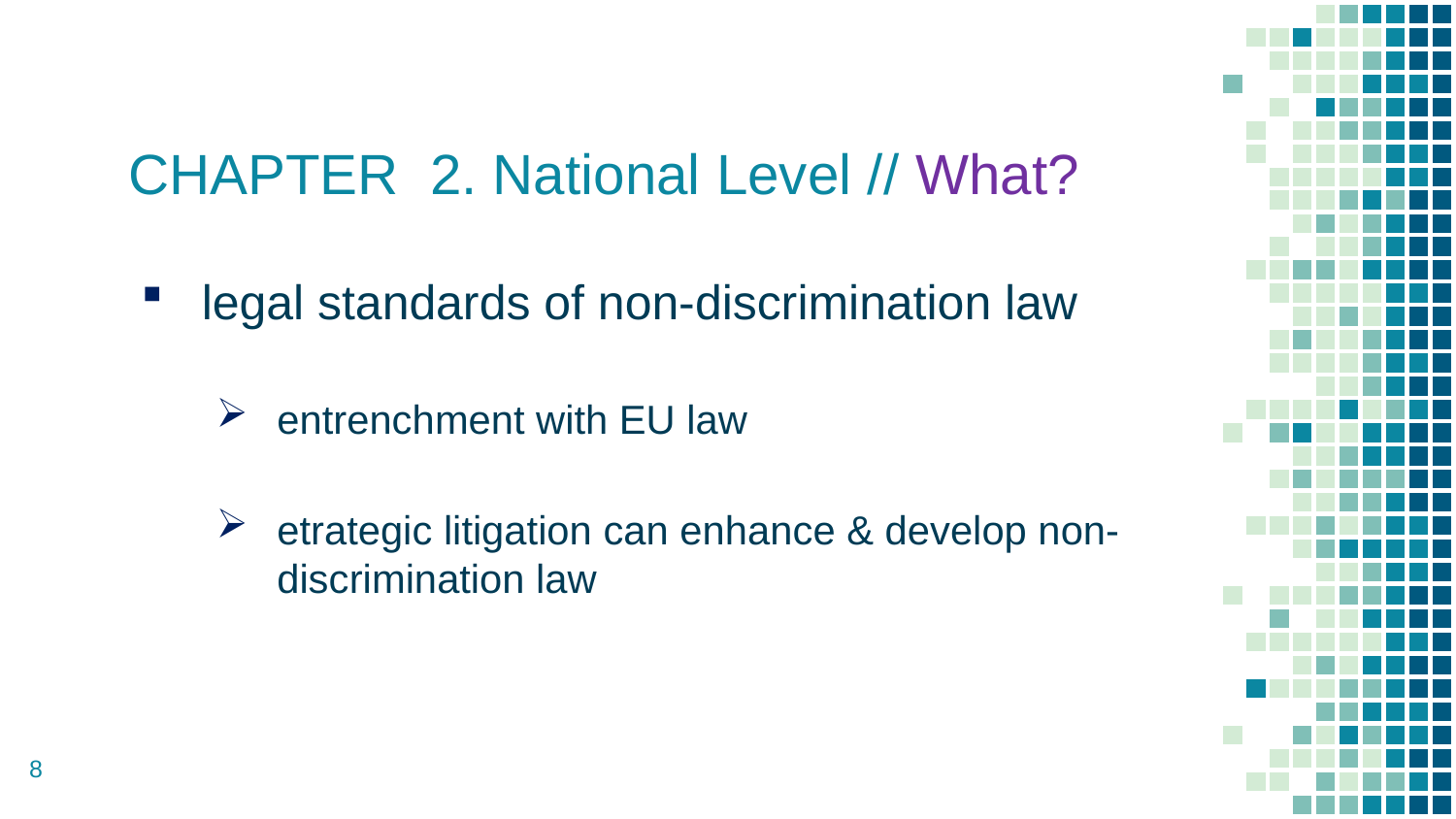

# CHAPTER  2. National Level // What?
legal standards of non-discrimination law
entrenchment with EU law

etrategic litigation can enhance & develop non-discrimination law
8